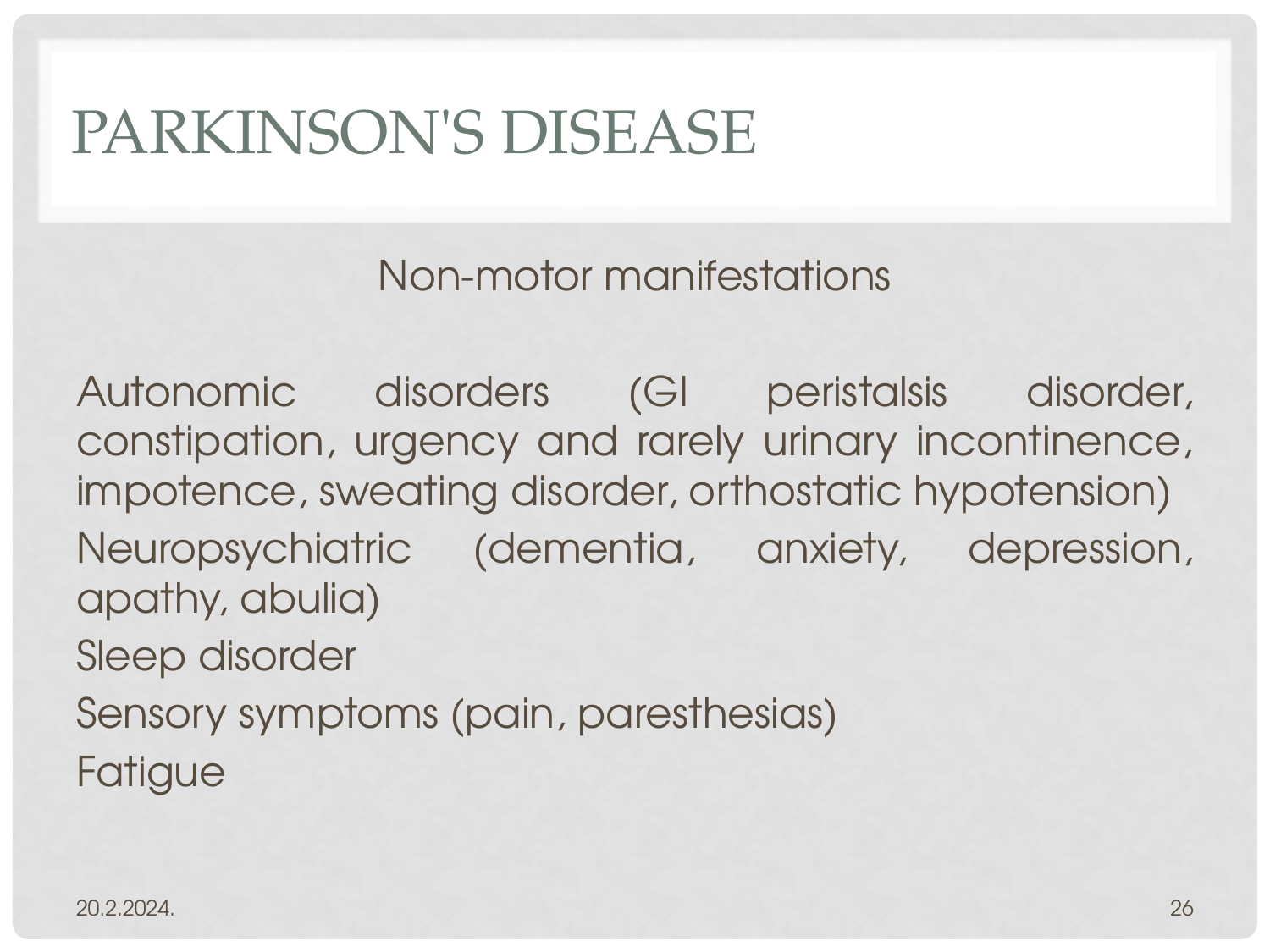

# PARKINSON'S DISEASE
Non-motor manifestations

Autonomic disorders (GI peristalsis disorder, constipation, urgency and rarely urinary incontinence, impotence, sweating disorder, orthostatic hypotension)
Neuropsychiatric (dementia, anxiety, depression, apathy, abulia)
Sleep disorder
Sensory symptoms (pain, paresthesias)
Fatigue
20.2.2024.
26